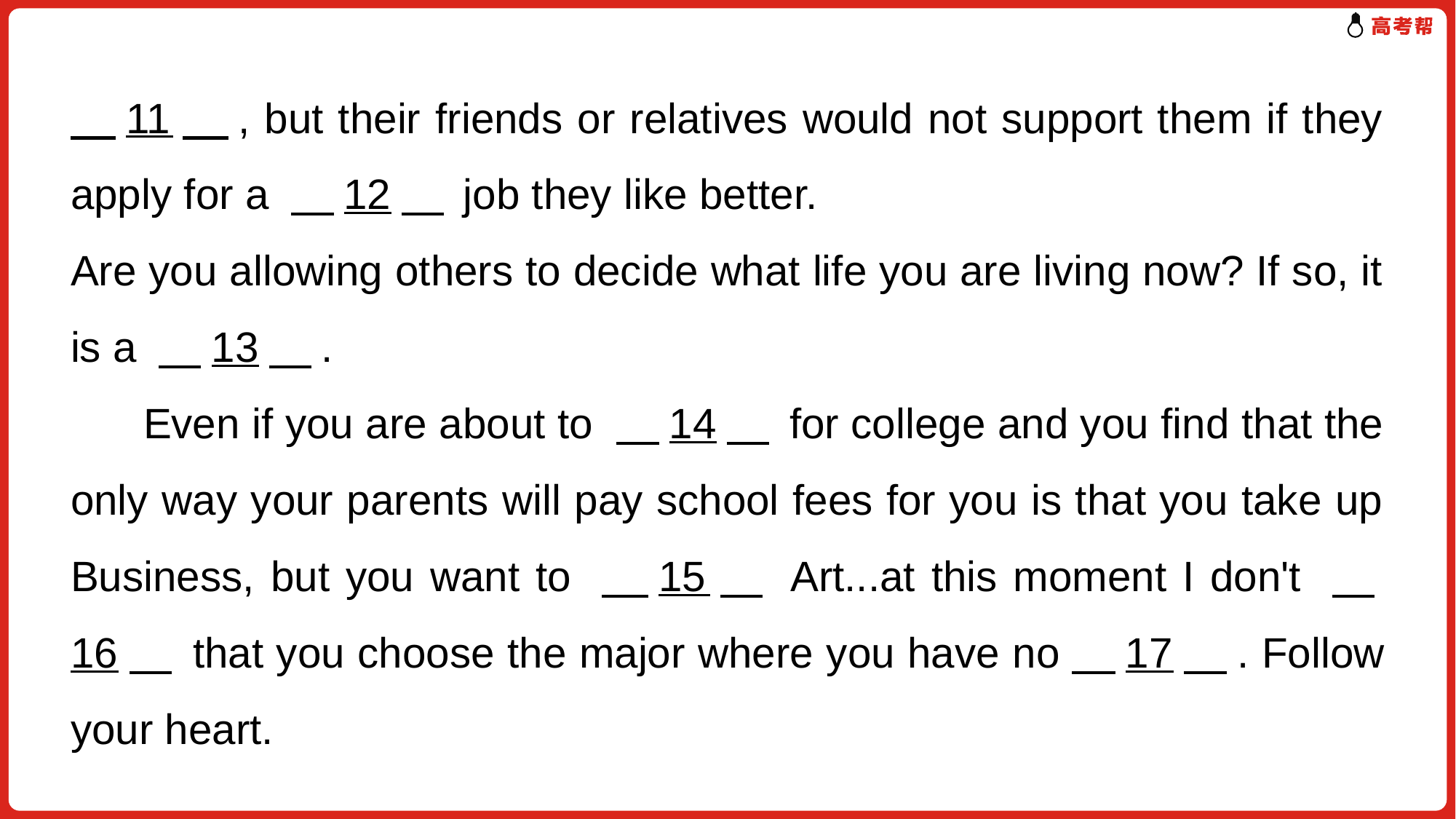

11　, but their friends or relatives would not support them if they apply for a 　12　 job they like better.
Are you allowing others to decide what life you are living now? If so, it is a 　13　.
      Even if you are about to 　14　 for college and you find that the only way your parents will pay school fees for you is that you take up Business, but you want to 　15　 Art...at this moment I don't 　16　 that you choose the major where you have no　17　. Follow your heart.